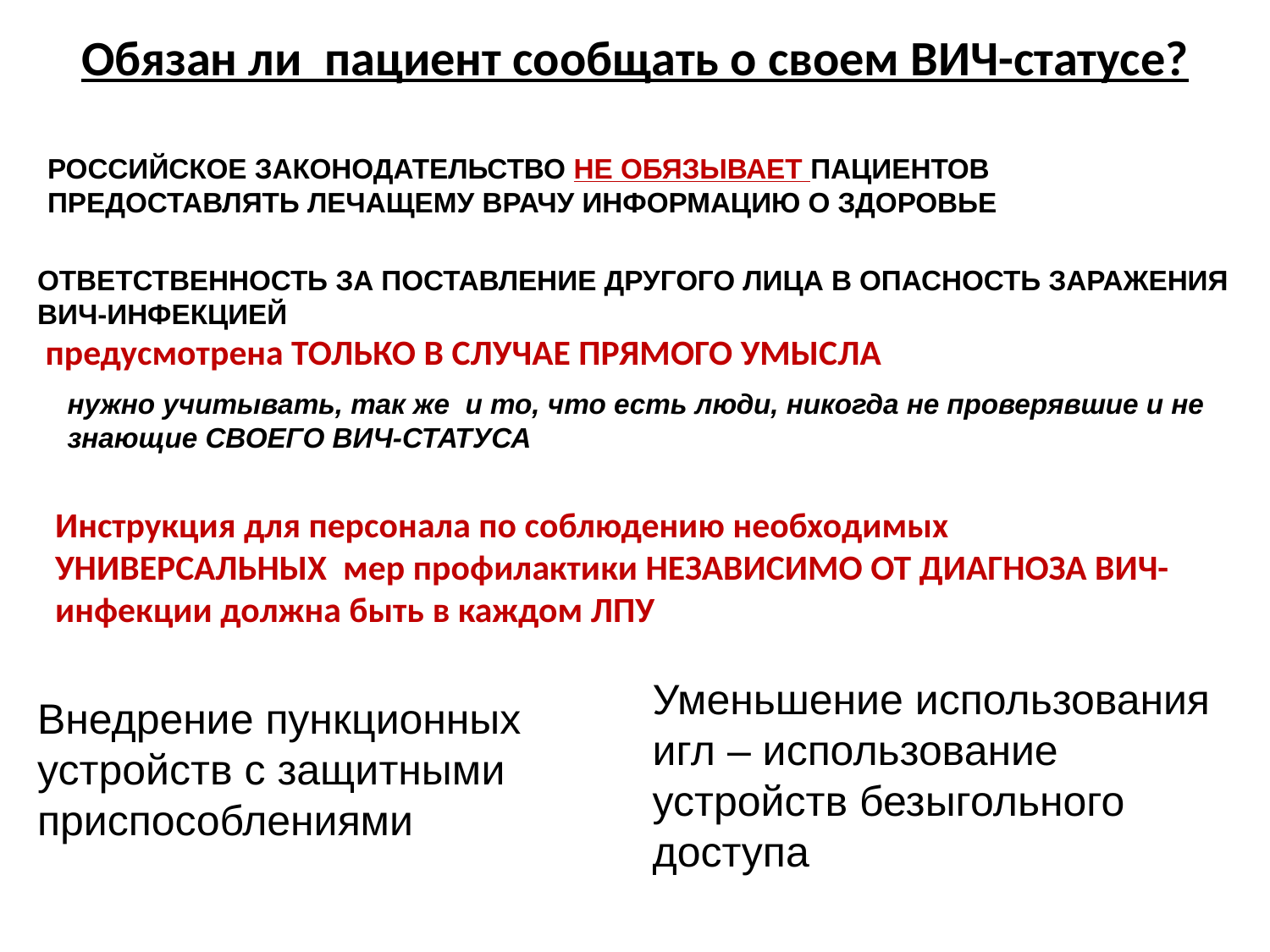

# Обязан ли  пациент сообщать о своем ВИЧ-статусе?
РОССИЙСКОЕ ЗАКОНОДАТЕЛЬСТВО НЕ ОБЯЗЫВАЕТ ПАЦИЕНТОВ ПРЕДОСТАВЛЯТЬ ЛЕЧАЩЕМУ ВРАЧУ ИНФОРМАЦИЮ О ЗДОРОВЬЕ
ОТВЕТСТВЕННОСТЬ ЗА ПОСТАВЛЕНИЕ ДРУГОГО ЛИЦА В ОПАСНОСТЬ ЗАРАЖЕНИЯ ВИЧ-ИНФЕКЦИЕЙ
 предусмотрена ТОЛЬКО В СЛУЧАЕ ПРЯМОГО УМЫСЛА
нужно учитывать, так же  и то, что есть люди, никогда не проверявшие и не знающие СВОЕГО ВИЧ-СТАТУСА
Инструкция для персонала по соблюдению необходимых УНИВЕРСАЛЬНЫХ  мер профилактики НЕЗАВИСИМО ОТ ДИАГНОЗА ВИЧ-инфекции должна быть в каждом ЛПУ
Уменьшение использования игл – использование устройств безыгольного доступа
Внедрение пункционных устройств с защитными приспособлениями